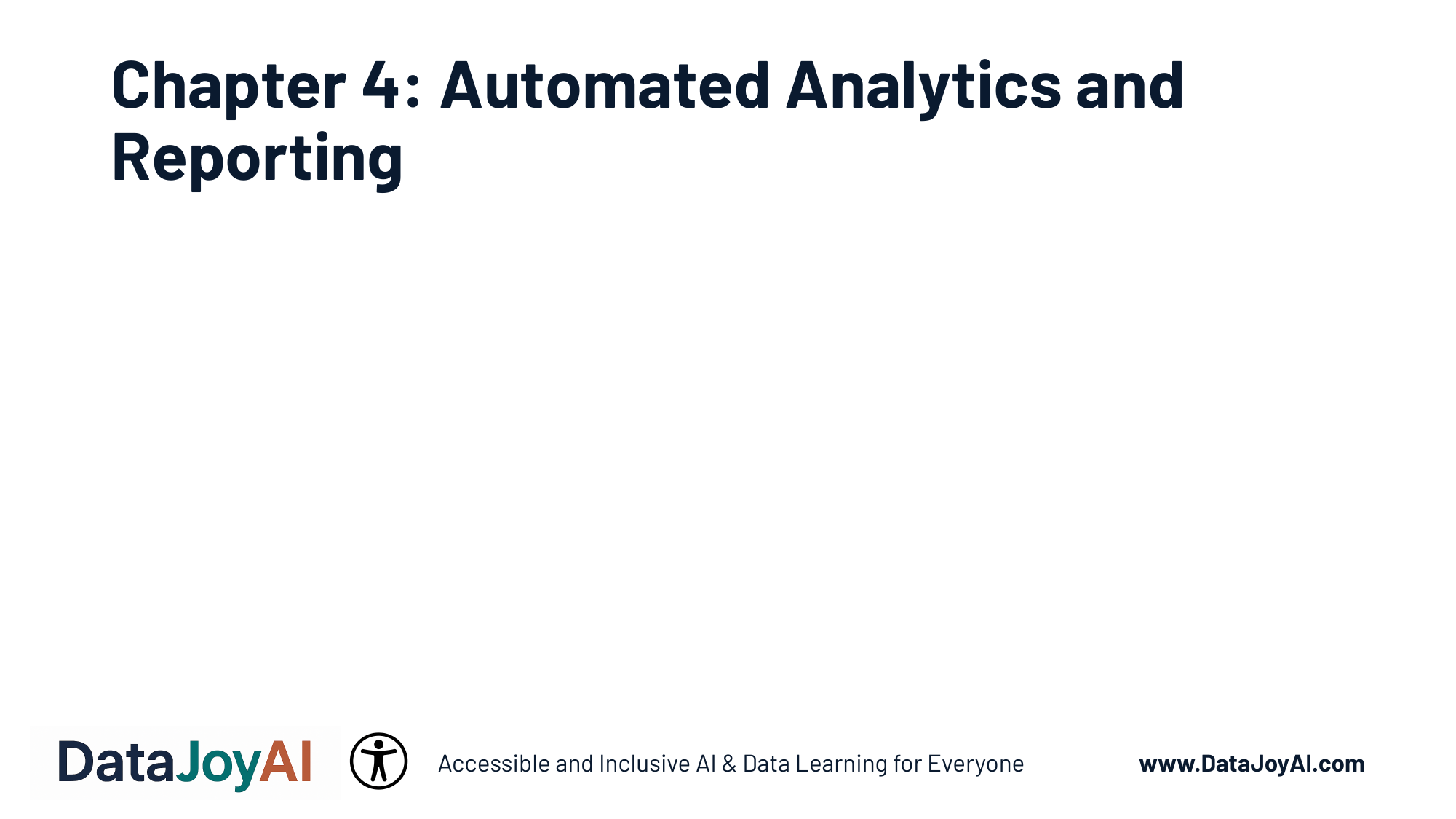

# Chapter 4: Automated Analytics and Reporting